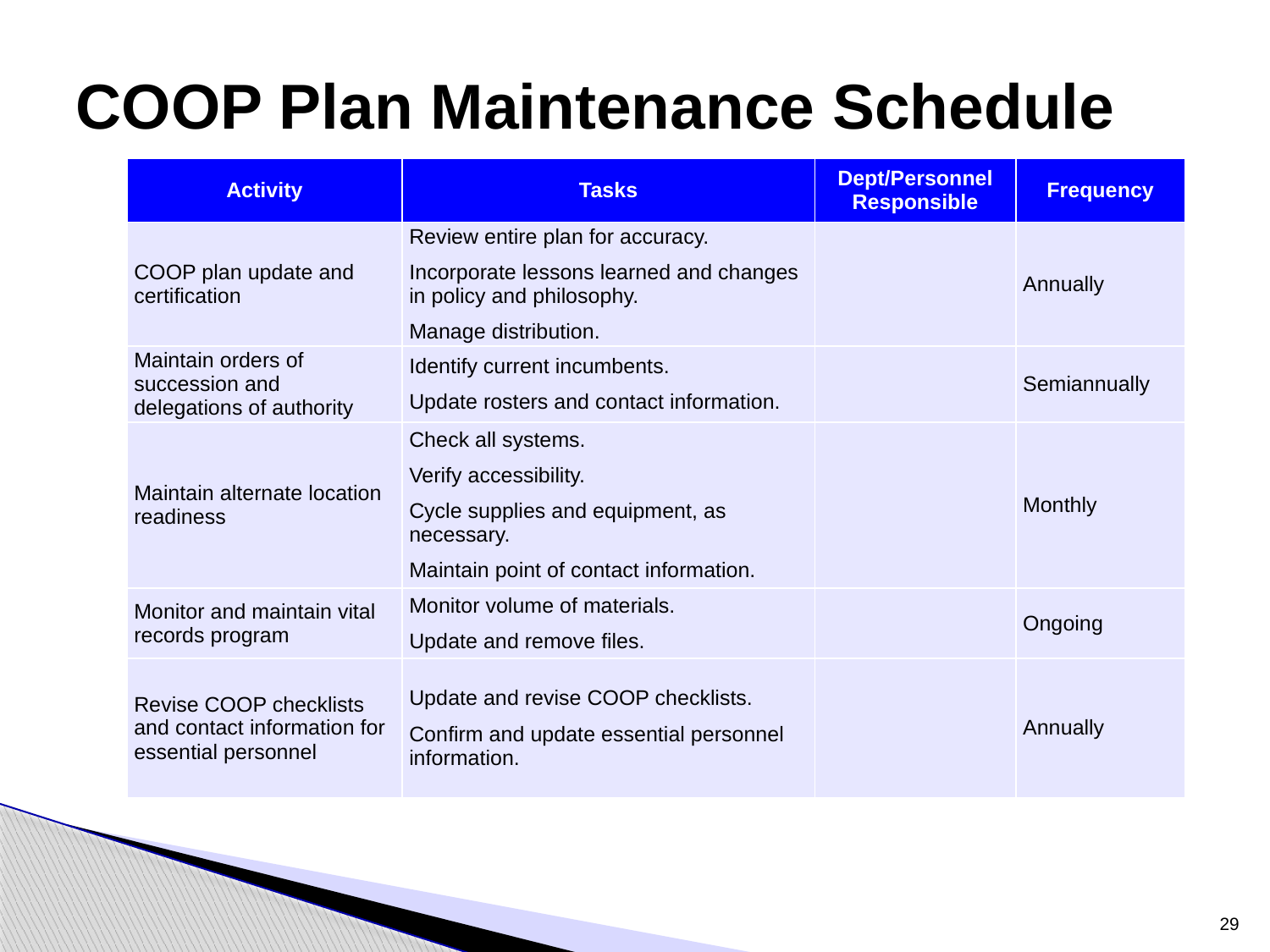

# COOP Plan Maintenance Schedule
| Activity | Tasks | Dept/Personnel Responsible | Frequency |
| --- | --- | --- | --- |
| COOP plan update and certification | Review entire plan for accuracy. Incorporate lessons learned and changes in policy and philosophy. Manage distribution. |  | Annually |
| Maintain orders of succession and delegations of authority | Identify current incumbents. Update rosters and contact information. |  | Semiannually |
| Maintain alternate location readiness | Check all systems. Verify accessibility. Cycle supplies and equipment, as necessary. Maintain point of contact information. |  | Monthly |
| Monitor and maintain vital records program | Monitor volume of materials. Update and remove files. |  | Ongoing |
| Revise COOP checklists and contact information for essential personnel | Update and revise COOP checklists. Confirm and update essential personnel information. |  | Annually |
29